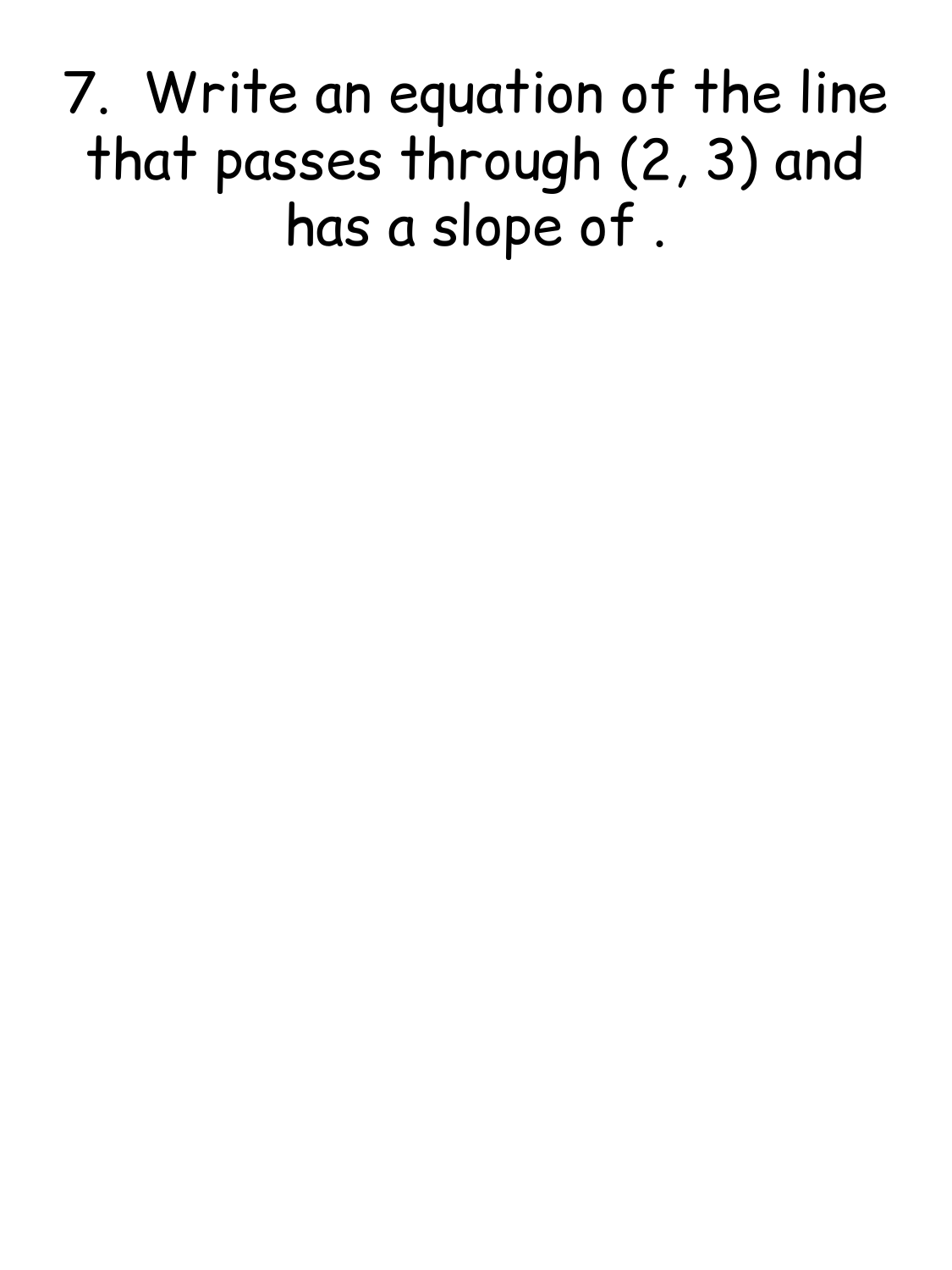

# 7.  Write an equation of the line that passes through (2, 3) and has a slope of .